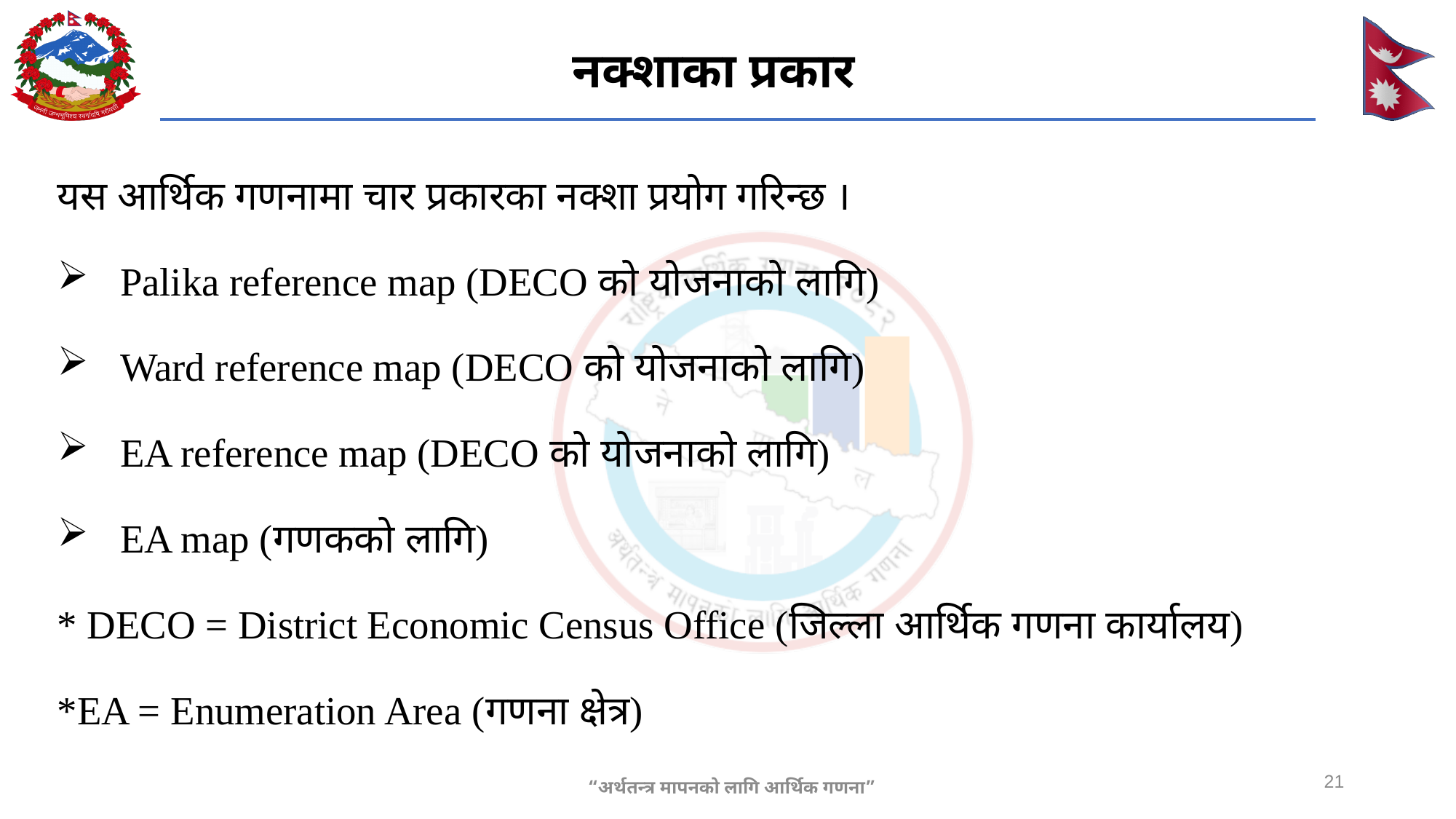

# नक्शाका प्रकार
यस आर्थिक गणनामा चार प्रकारका नक्शा प्रयोग गरिन्छ ।
Palika reference map (DECO को योजनाको लागि)
Ward reference map (DECO को योजनाको लागि)
EA reference map (DECO को योजनाको लागि)
EA map (गणकको लागि)
* DECO = District Economic Census Office (जिल्ला आर्थिक गणना कार्यालय)
*EA = Enumeration Area (गणना क्षेत्र)

21
“अर्थतन्त्र मापनको लागि आर्थिक गणना”